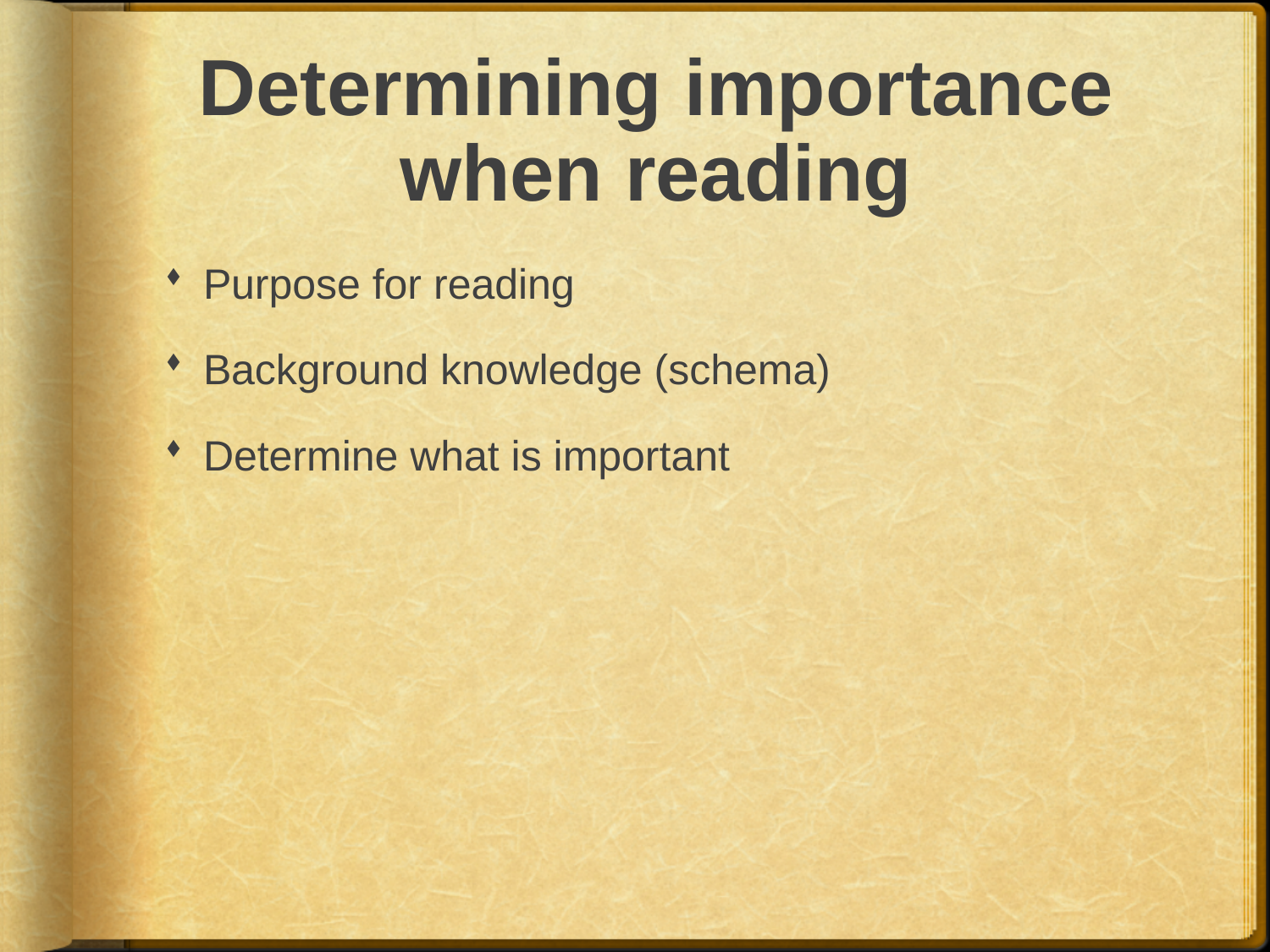

# Determining importance when reading
Purpose for reading
Background knowledge (schema)
Determine what is important